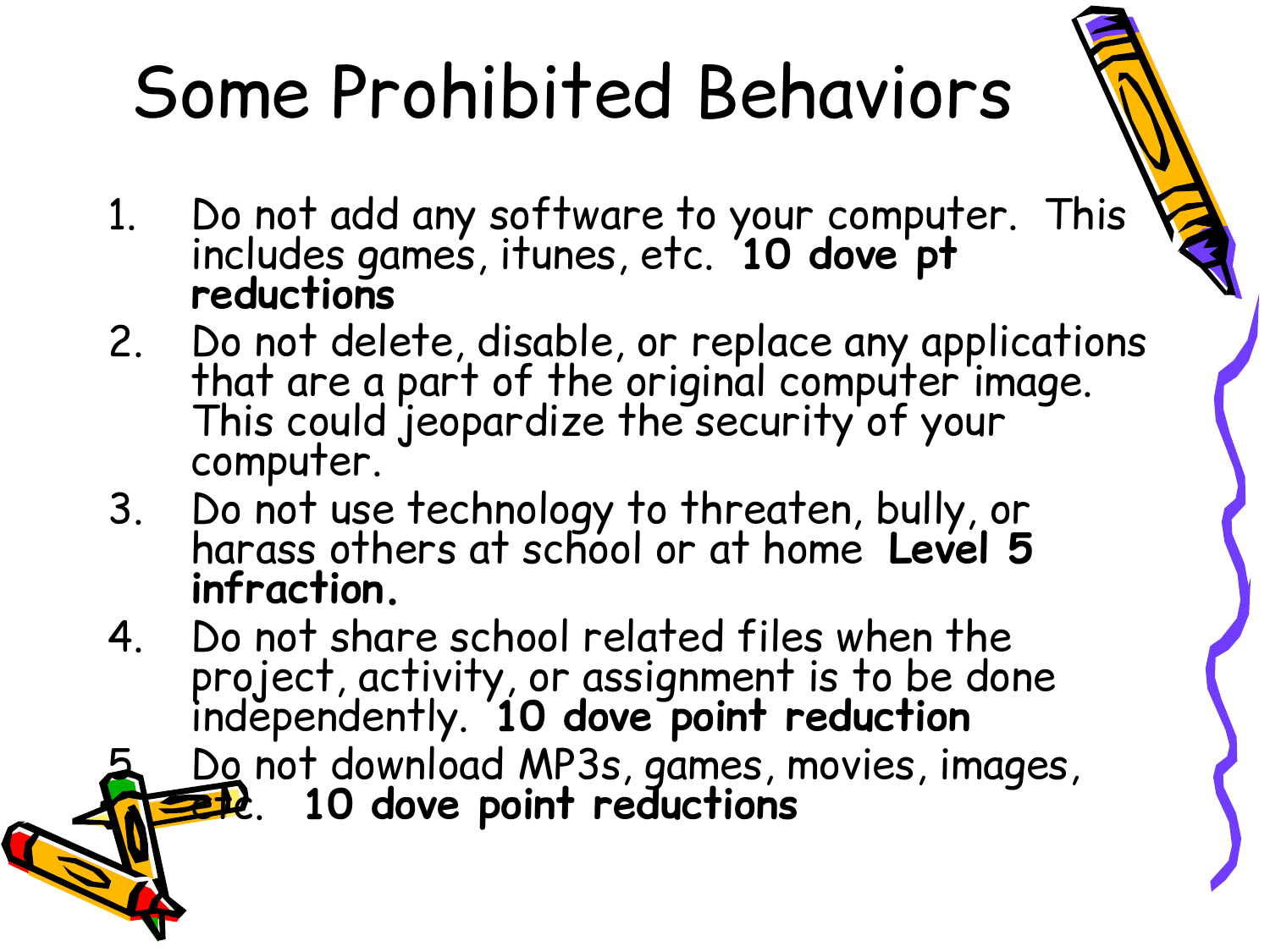

# Some Prohibited Behaviors
Do not add any software to your computer.  This includes games, itunes, etc.  10 dove pt reductions
Do not delete, disable, or replace any applications that are a part of the original computer image.  This could jeopardize the security of your computer.
Do not use technology to threaten, bully, or harass others at school or at home  Level 5 infraction.
Do not share school related files when the project, activity, or assignment is to be done independently.  10 dove point reduction
Do not download MP3s, games, movies, images, etc.   10 dove point reductions